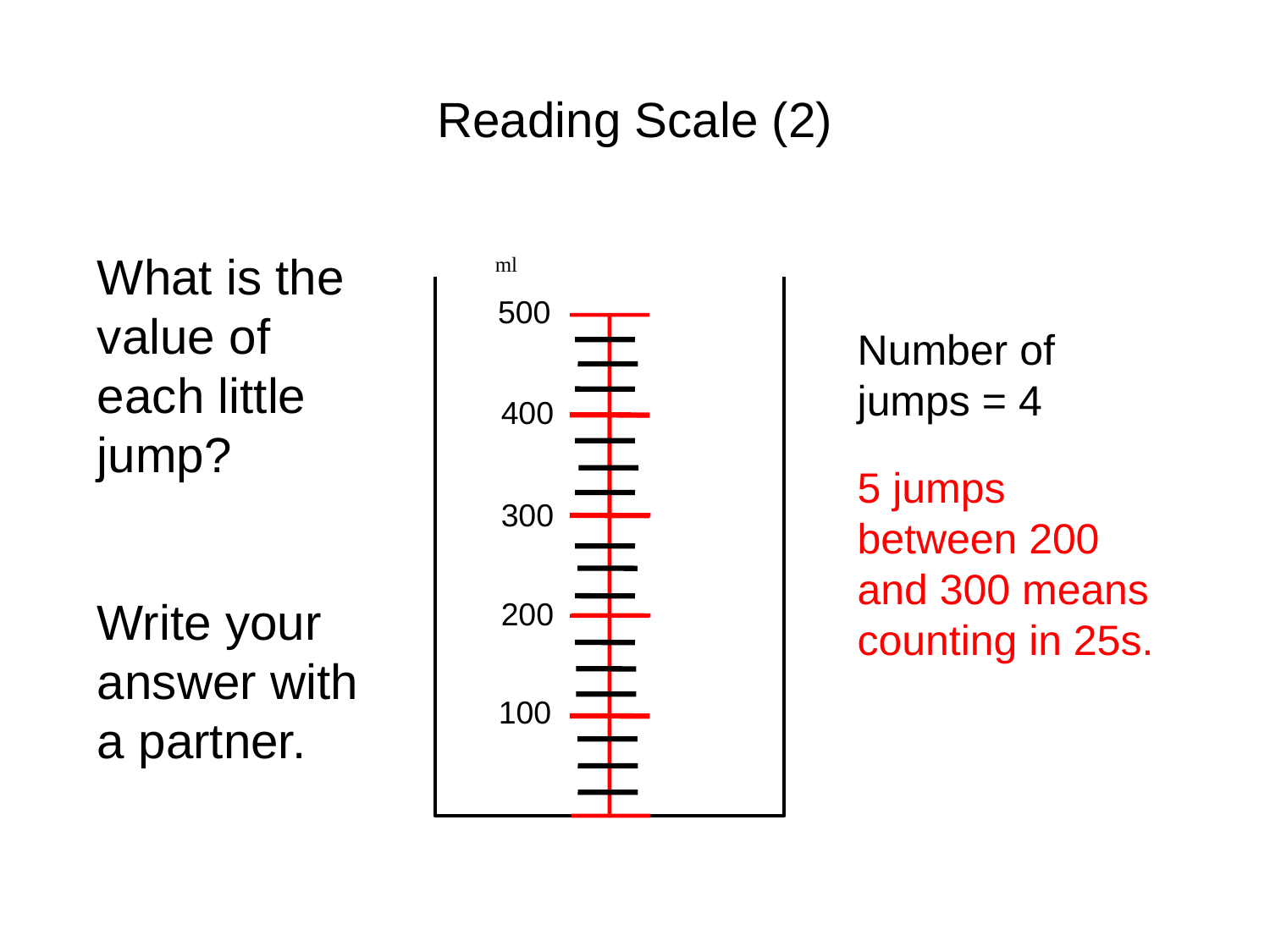

# Reading Scale (2)
What is the value of each little jump?

Write your answer with a partner.
ml

500

400

300

200

100

Number of jumps = 4
5 jumps between 200 and 300 means counting in 25s.